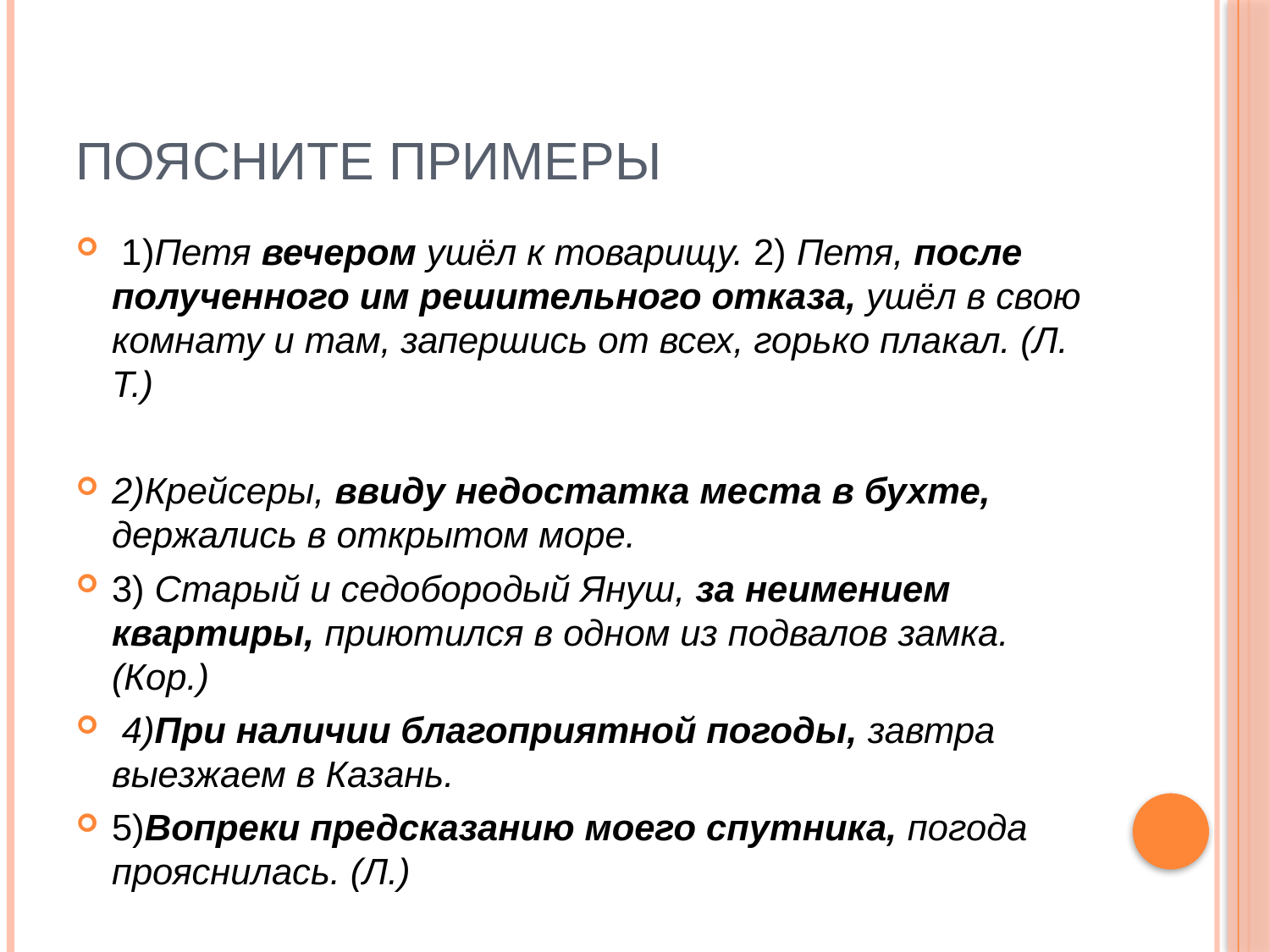

# Поясните примеры
 1)Петя вечером ушёл к товарищу. 2) Петя, после полученного им решительного отка­за, ушёл в свою комнату и там, запершись от всех, горько пла­кал. (Л. Т.)

2)Крейсеры, ввиду недостатка места в бухте, держались в открытом море.
3) Старый и седобородый Януш, за неимением квартиры, приютился в одном из подвалов замка. (Кор.)
 4)При наличии благоприятной погоды, завтра выезжаем в Казань.
5)Вопреки предсказанию моего спутника, погода прояснилась. (Л.)